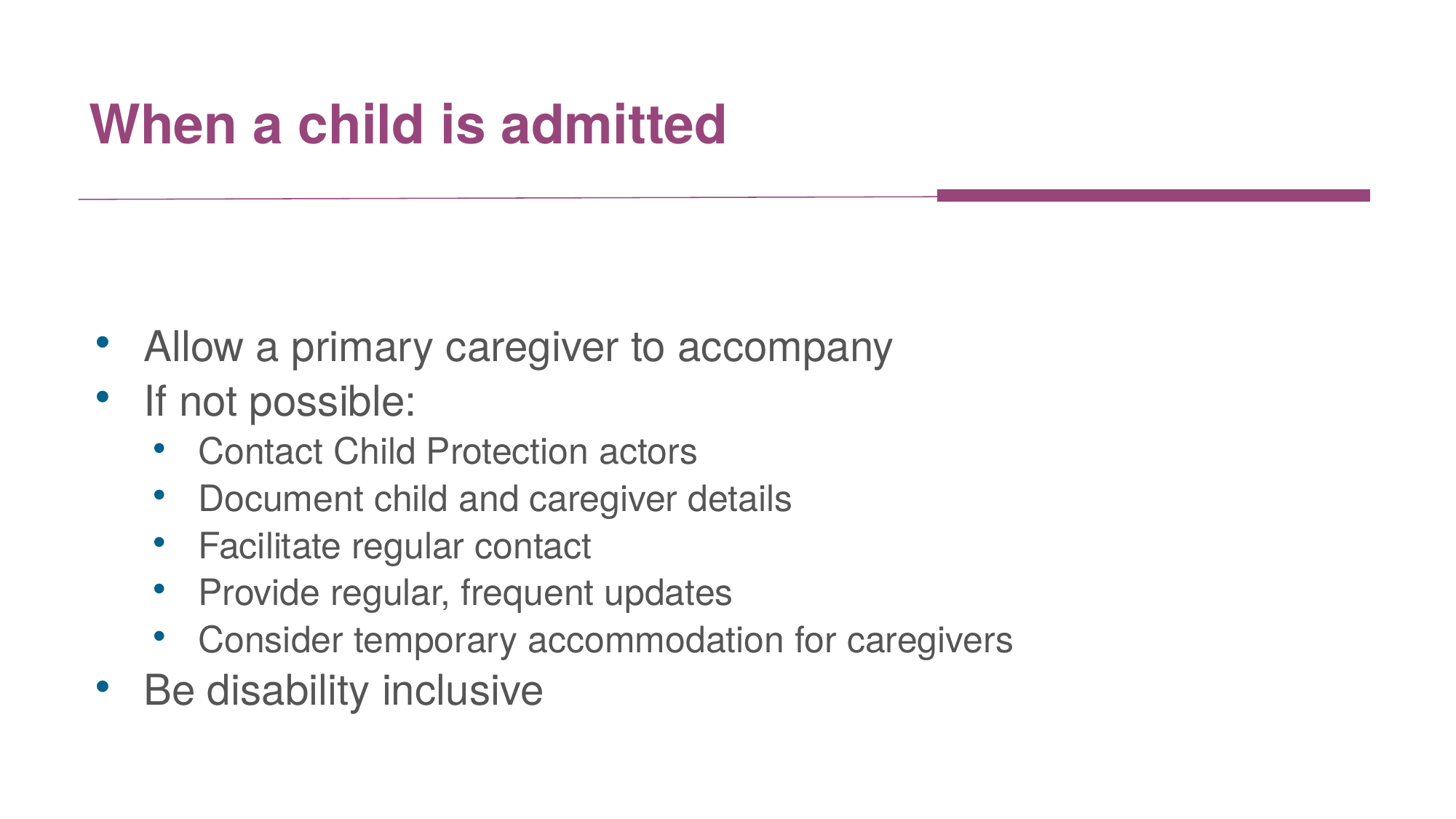

# When a child is admitted

Allow a primary caregiver to accompany
If not possible:
Contact Child Protection actors
Document child and caregiver details
Facilitate regular contact
Provide regular, frequent updates
Consider temporary accommodation for caregivers
Be disability inclusive